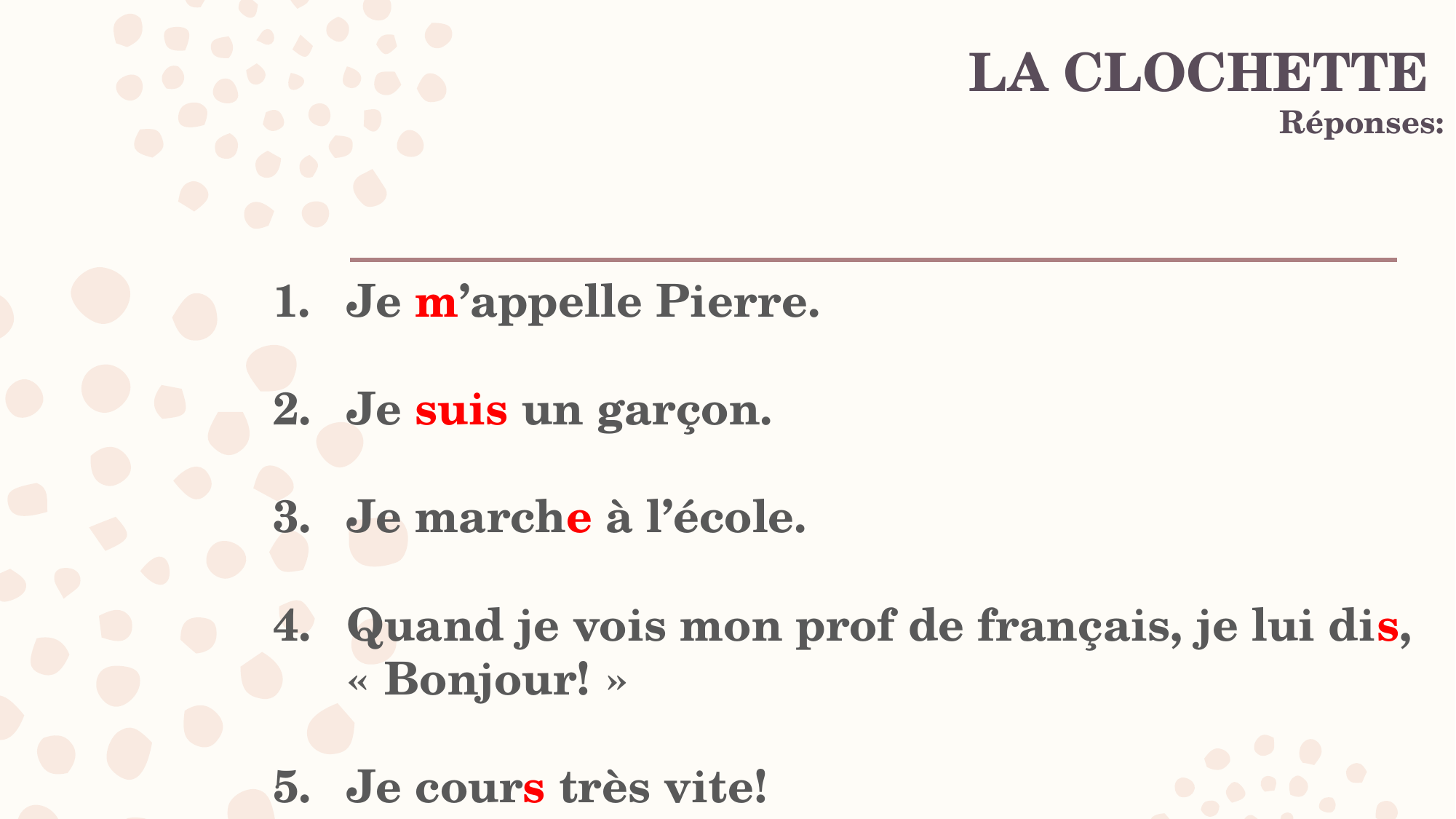

# LA CLOCHETTE Réponses:
Je m’appelle Pierre.

Je suis un garçon.

Je marche à l’école.

Quand je vois mon prof de français, je lui dis, « Bonjour! »

Je cours très vite!